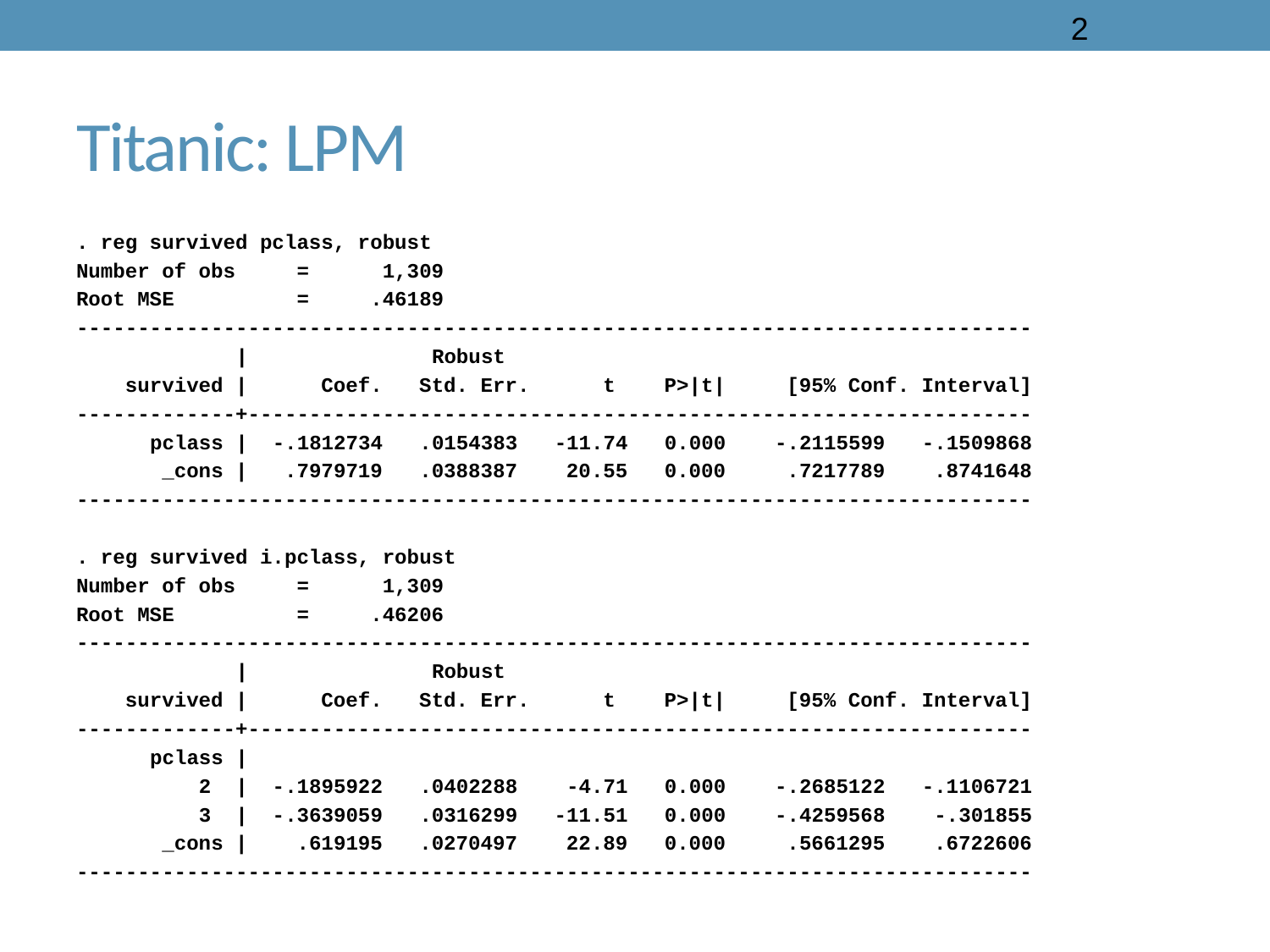

2
# Titanic: LPM
. reg survived pclass, robust
Number of obs     =      1,309
Root MSE          =     .46189
------------------------------------------------------------------------------
             |               Robust
    survived |      Coef.   Std. Err.      t    P>|t|     [95% Conf. Interval]
-------------+----------------------------------------------------------------
      pclass |  -.1812734   .0154383   -11.74   0.000    -.2115599   -.1509868
       _cons |   .7979719   .0388387    20.55   0.000     .7217789    .8741648
------------------------------------------------------------------------------

. reg survived i.pclass, robust
Number of obs     =      1,309
Root MSE          =     .46206
------------------------------------------------------------------------------
             |               Robust
    survived |      Coef.   Std. Err.      t    P>|t|     [95% Conf. Interval]
-------------+----------------------------------------------------------------
      pclass |
          2  |  -.1895922   .0402288    -4.71   0.000    -.2685122   -.1106721
          3  |  -.3639059   .0316299   -11.51   0.000    -.4259568    -.301855
       _cons |    .619195   .0270497    22.89   0.000     .5661295    .6722606
------------------------------------------------------------------------------